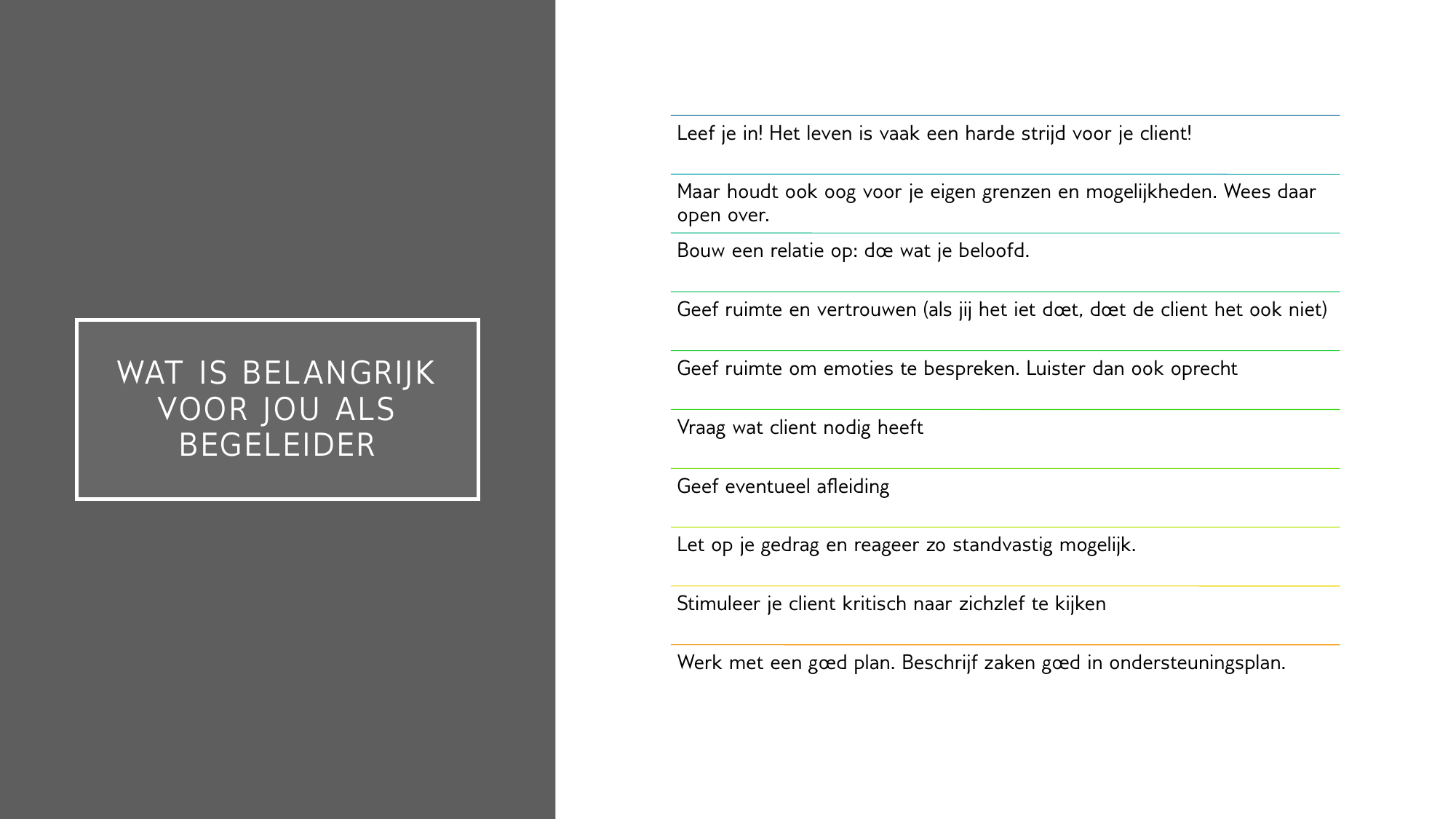

Leef je in! Het leven is vaak een harde strijd voor je client!
Maar houdt ook oog voor je eigen grenzen en mogelijkheden. Wees daar open over.
Bouw een relatie op: doe wat je beloofd.
Geef ruimte en vertrouwen (als jij het iet doet, doet de client het ook niet)
Geef ruimte om emoties te bespreken. Luister dan ook oprecht
Vraag wat client nodig heeft
Geef eventueel afleiding
Let op je gedrag en reageer zo standvastig mogelijk.
Stimuleer je client kritisch naar zichzlef te kijken
Werk met een goed plan. Beschrijf zaken goed in ondersteuningsplan.
# Wat is belangrijk voor jou als begeleider